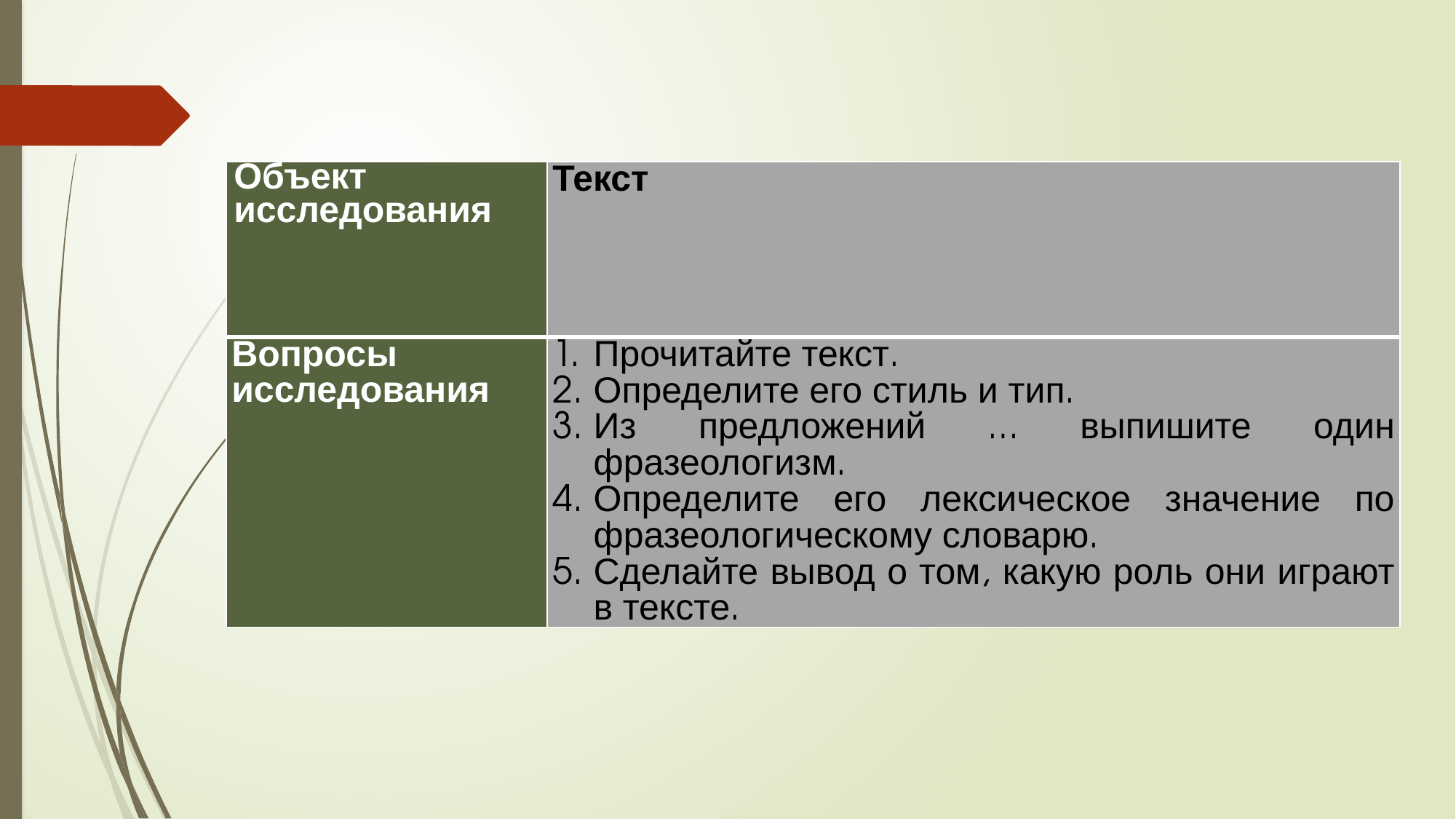

| Объект исследования | Текст |
| --- | --- |
| Вопросы исследования | Прочитайте текст. Определите его стиль и тип. Из предложений … выпишите один фразеологизм. Определите его лексическое значение по фразеологическому словарю. Сделайте вывод о том, какую роль они играют в тексте. |